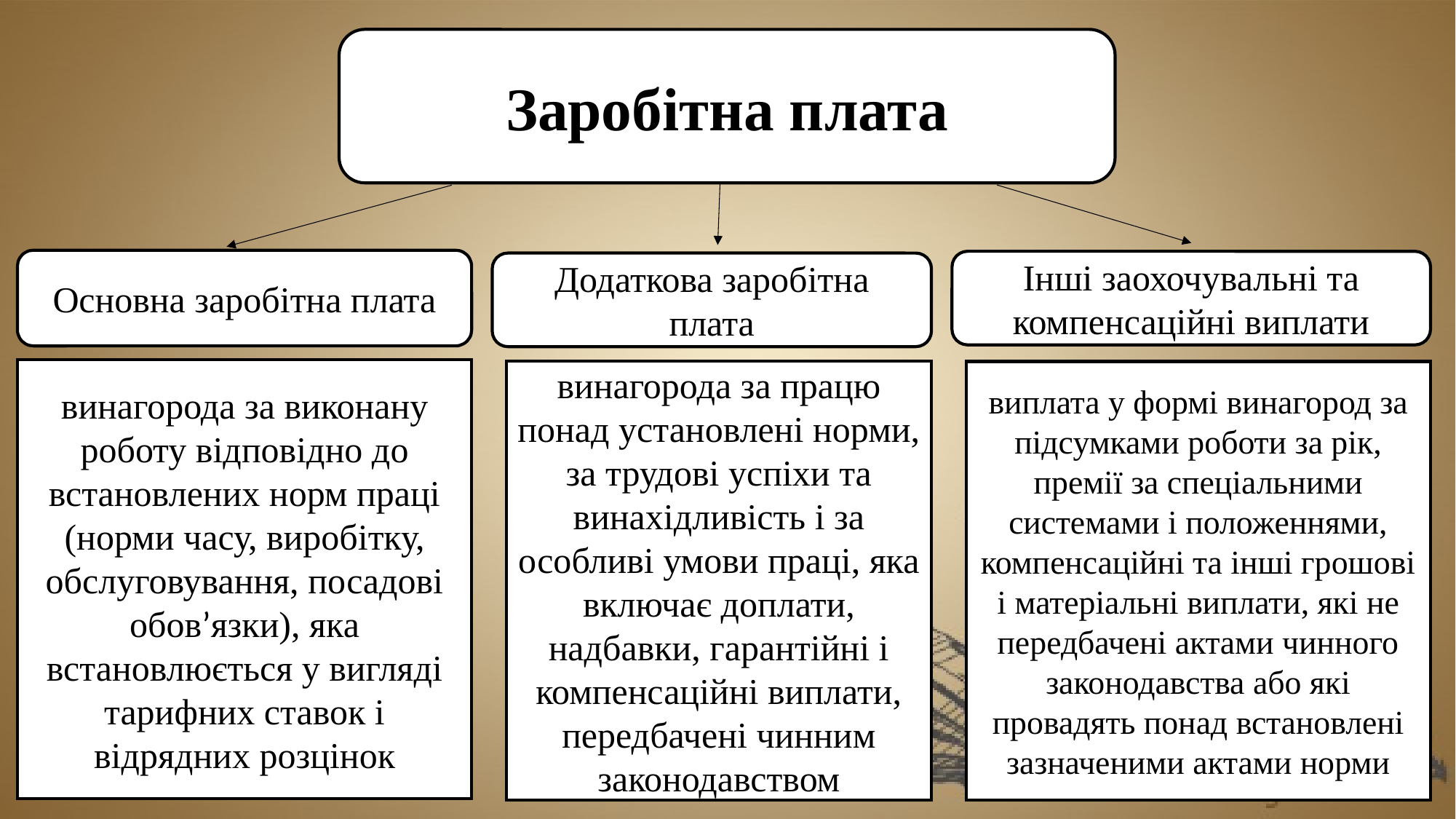

Заробітна плата
Основна заробітна плата
Інші заохочувальні та компенсаційні виплати
Додаткова заробітна плата
винагорода за виконану роботу відповідно до встановлених норм праці (норми часу, виробітку, обслуговування, посадові обов’язки), яка встановлюється у вигляді тарифних ставок і відрядних розцінок
винагорода за працю понад установлені норми, за трудові успіхи та винахідливість і за особливі умови праці, яка включає доплати, надбавки, гарантійні і компенсаційні виплати, передбачені чинним законодавством
виплата у формі винагород за підсумками роботи за рік, премії за спеціальними системами і положеннями, компенсаційні та інші грошові і матеріальні виплати, які не передбачені актами чинного законодавства або які провадять понад встановлені зазначеними актами норми